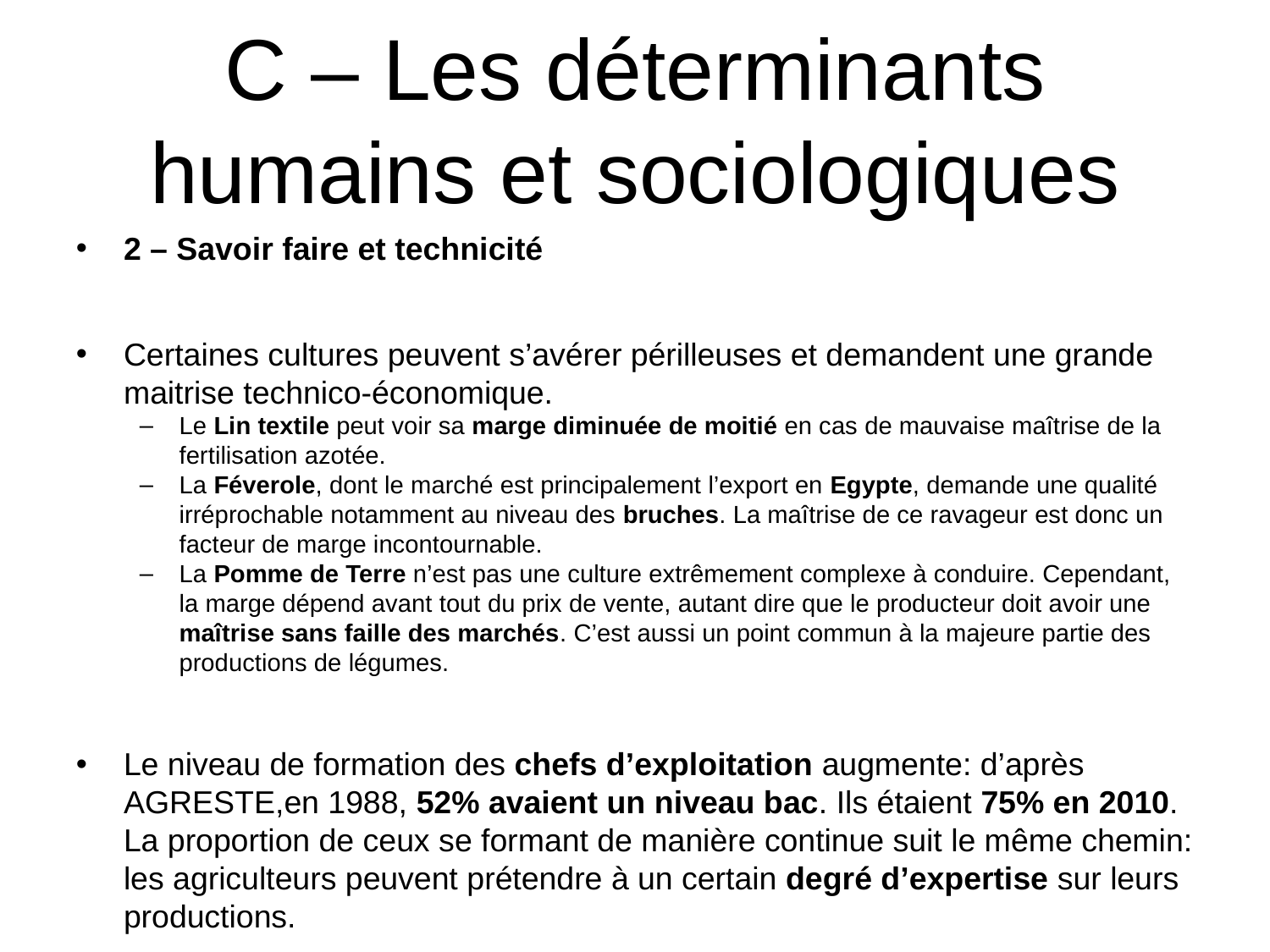

C – Les déterminants humains et sociologiques
2 – Savoir faire et technicité

Certaines cultures peuvent s’avérer périlleuses et demandent une grande maitrise technico-économique.
Le Lin textile peut voir sa marge diminuée de moitié en cas de mauvaise maîtrise de la fertilisation azotée.
La Féverole, dont le marché est principalement l’export en Egypte, demande une qualité irréprochable notamment au niveau des bruches. La maîtrise de ce ravageur est donc un facteur de marge incontournable.
La Pomme de Terre n’est pas une culture extrêmement complexe à conduire. Cependant, la marge dépend avant tout du prix de vente, autant dire que le producteur doit avoir une maîtrise sans faille des marchés. C’est aussi un point commun à la majeure partie des productions de légumes.

Le niveau de formation des chefs d’exploitation augmente: d’après AGRESTE,en 1988, 52% avaient un niveau bac. Ils étaient 75% en 2010. La proportion de ceux se formant de manière continue suit le même chemin: les agriculteurs peuvent prétendre à un certain degré d’expertise sur leurs productions.